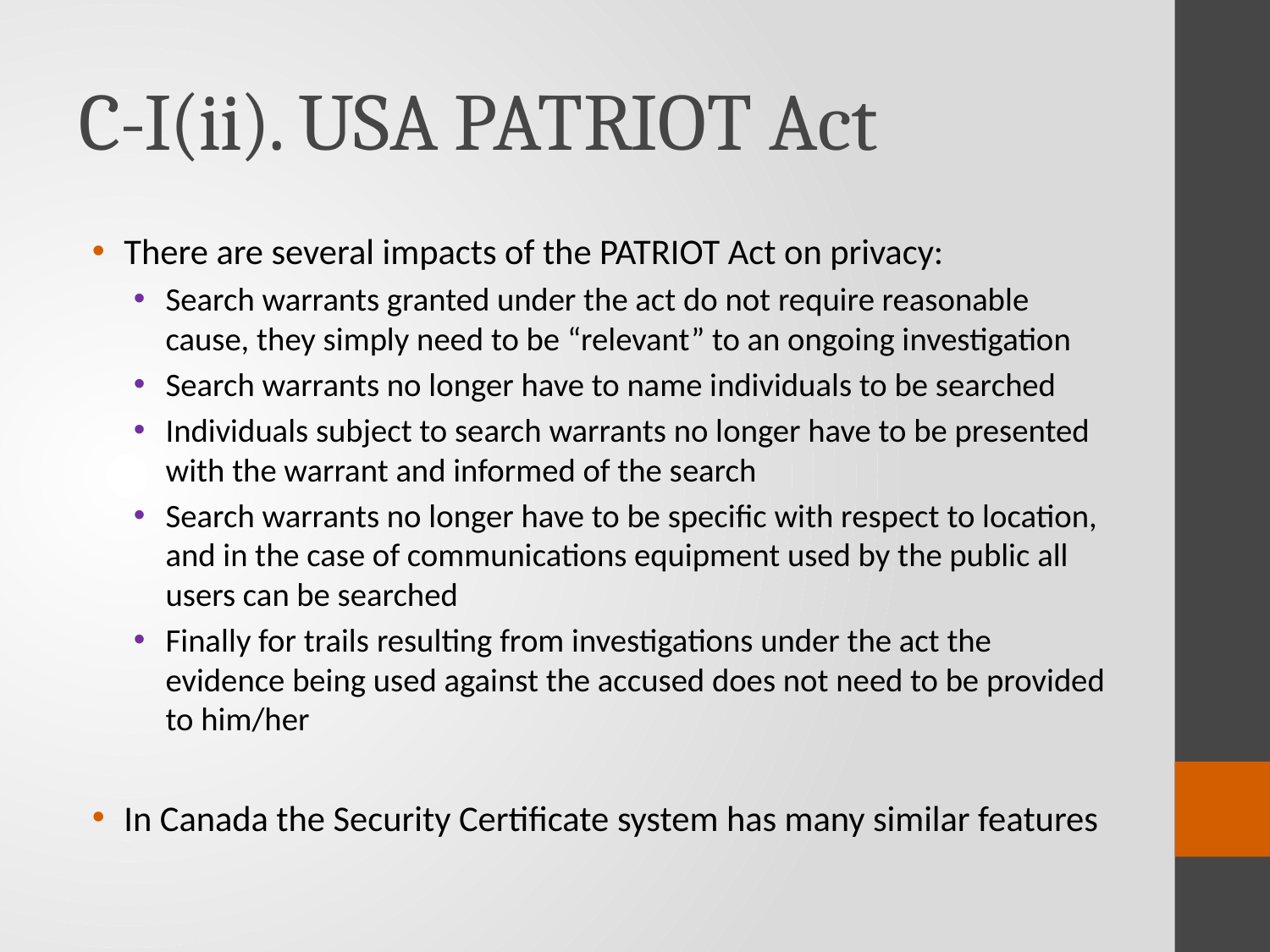

# C-I(ii). USA PATRIOT Act
There are several impacts of the PATRIOT Act on privacy:
Search warrants granted under the act do not require reasonable cause, they simply need to be “relevant” to an ongoing investigation
Search warrants no longer have to name individuals to be searched
Individuals subject to search warrants no longer have to be presented with the warrant and informed of the search
Search warrants no longer have to be specific with respect to location, and in the case of communications equipment used by the public all users can be searched
Finally for trails resulting from investigations under the act the evidence being used against the accused does not need to be provided to him/her

In Canada the Security Certificate system has many similar features